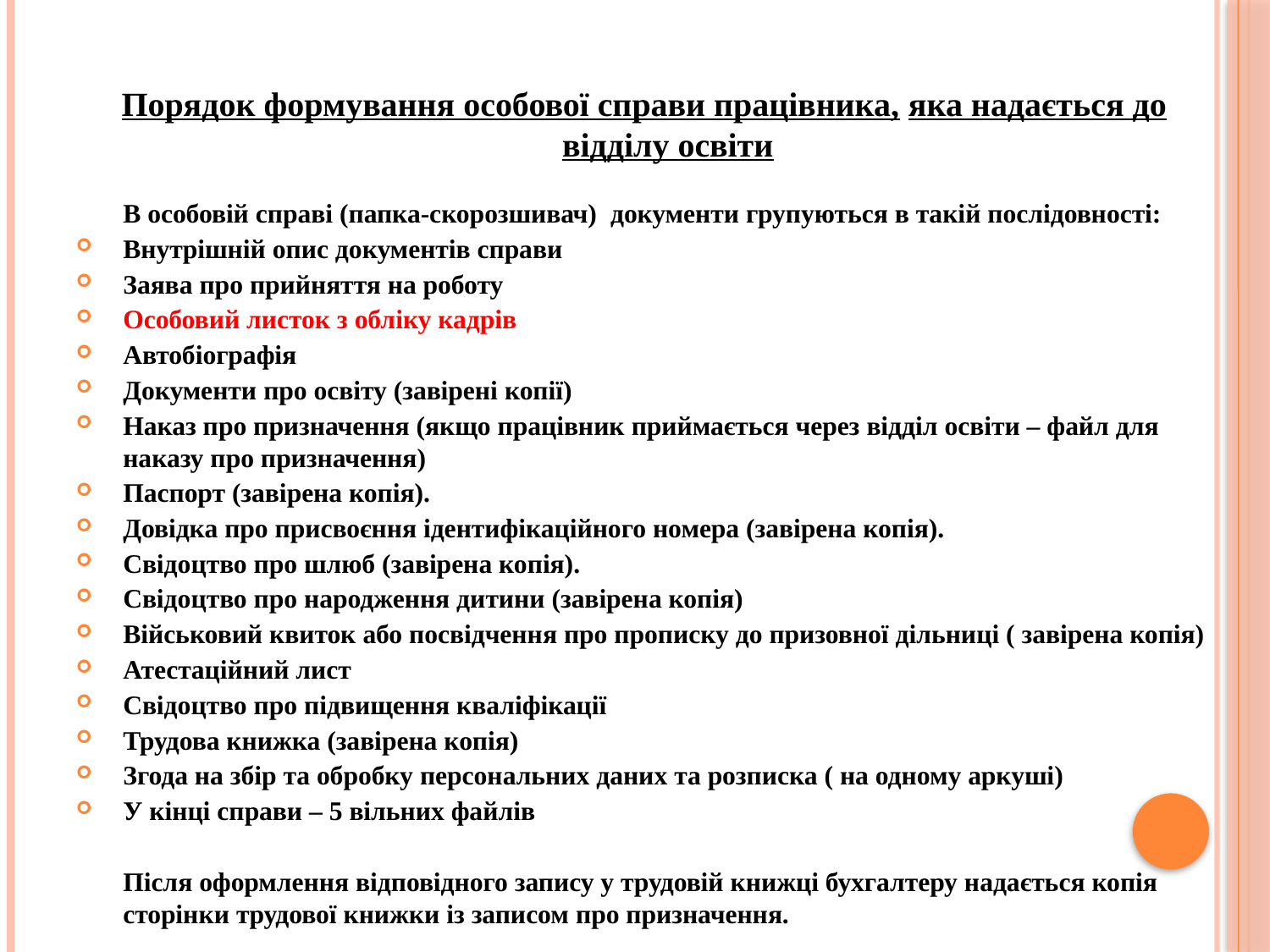

Порядок формування особової справи працівника, яка надається до відділу освіти

	В особовій справі (папка-скорозшивач)  документи групуються в такій послідовності:
Внутрішній опис документів справи
Заява про прийняття на роботу
Особовий листок з обліку кадрів
Автобіографія
Документи про освіту (завірені копії)
Наказ про призначення (якщо працівник приймається через відділ освіти – файл для наказу про призначення)
Паспорт (завірена копія).
Довідка про присвоєння ідентифікаційного номера (завірена копія).
Свідоцтво про шлюб (завірена копія).
Свідоцтво про народження дитини (завірена копія)
Військовий квиток або посвідчення про прописку до призовної дільниці ( завірена копія)
Атестаційний лист
Свідоцтво про підвищення кваліфікації
Трудова книжка (завірена копія)
Згода на збір та обробку персональних даних та розписка ( на одному аркуші)
У кінці справи – 5 вільних файлів

	Після оформлення відповідного запису у трудовій книжці бухгалтеру надається копія сторінки трудової книжки із записом про призначення.